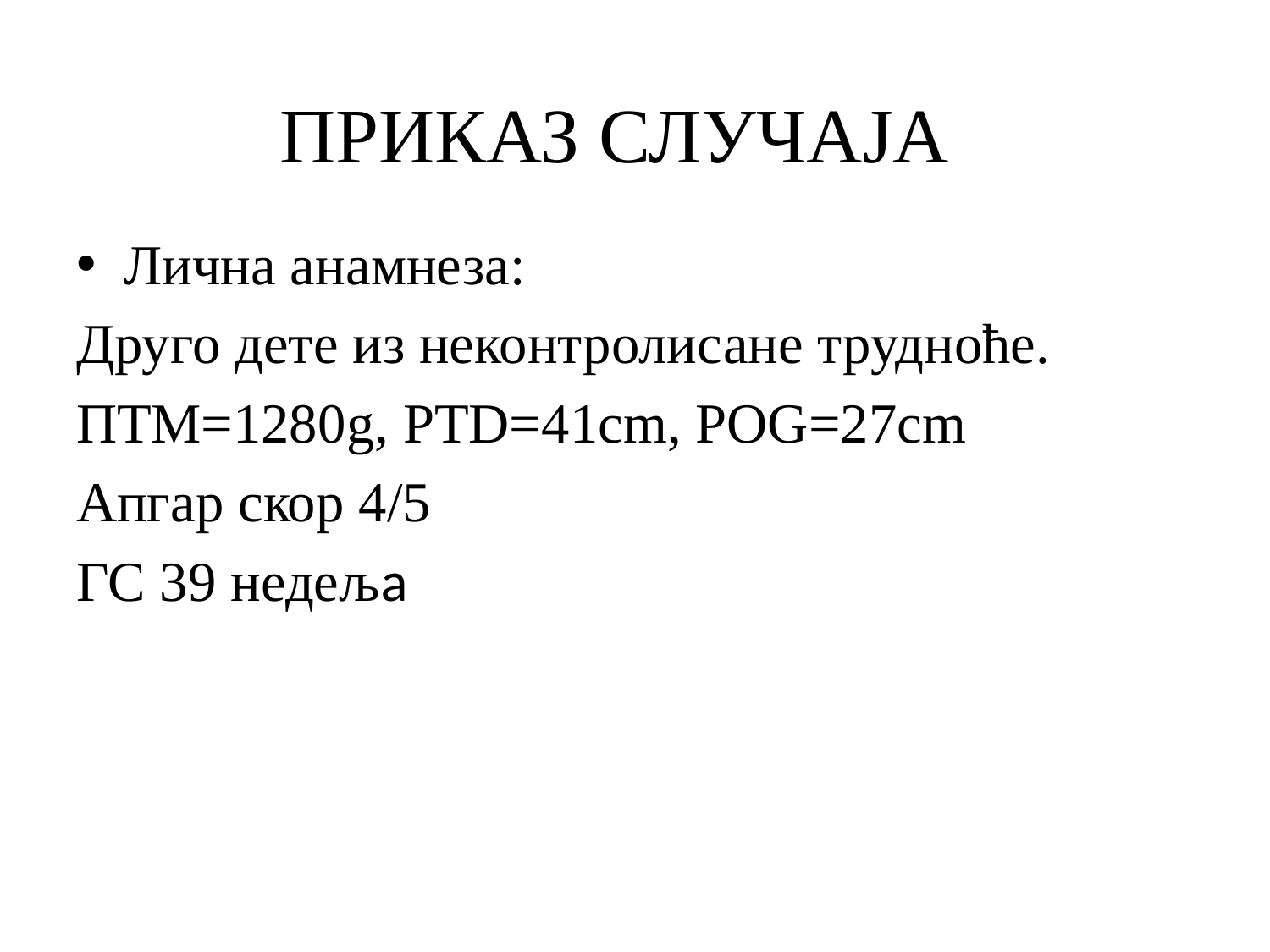

# ПРИКАЗ СЛУЧАЈА
Лична анамнеза:
Друго дете из неконтролисане трудноће.
ПТМ=1280g, PTD=41cm, POG=27cm
Апгар скор 4/5
ГС 39 недеља